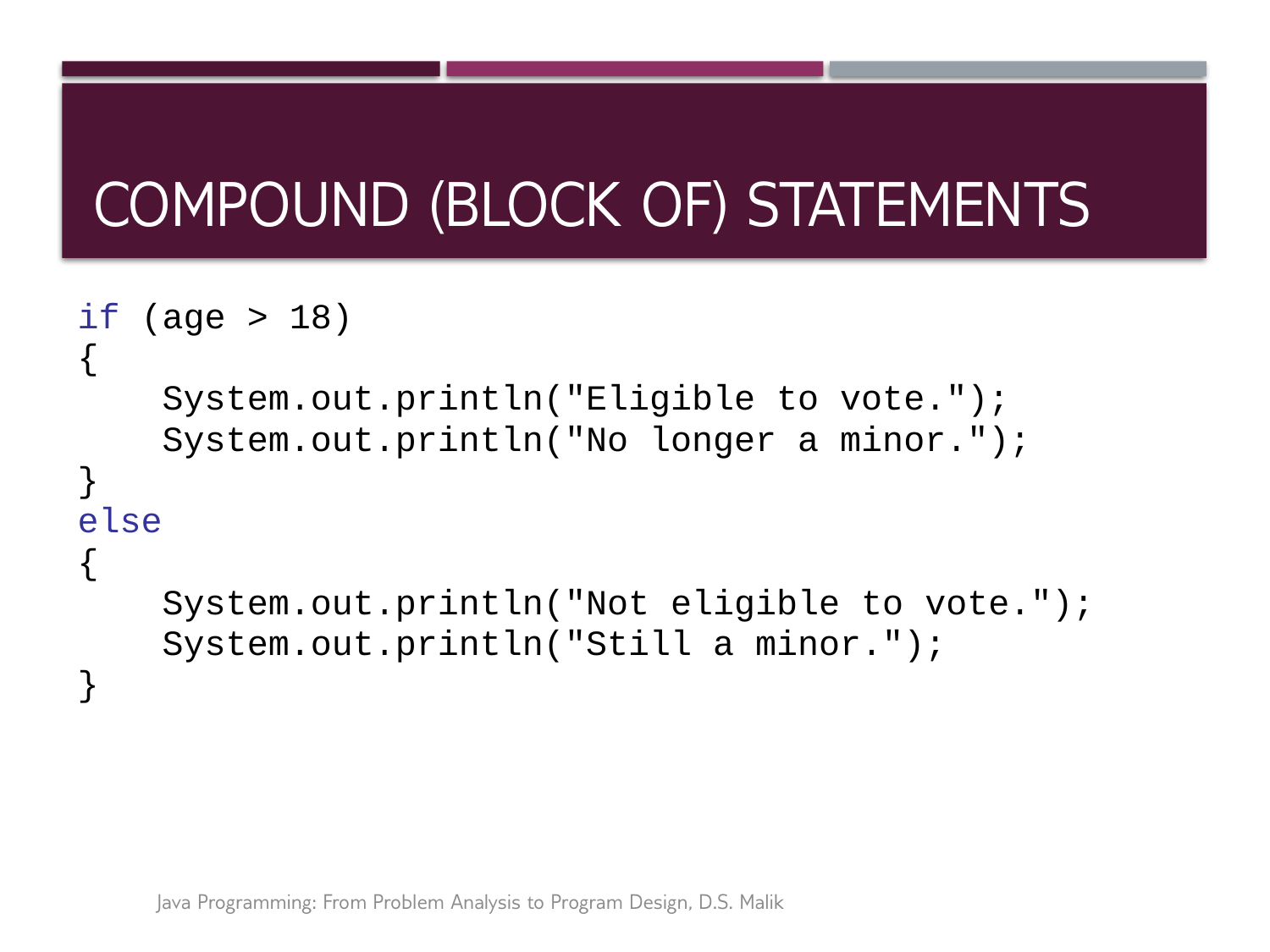

# Compound (Block of) Statements
if (age > 18)
{
    System.out.println("Eligible to vote.");
    System.out.println("No longer a minor.");
}
else
{
    System.out.println("Not eligible to vote.");
    System.out.println("Still a minor.");
}
Java Programming: From Problem Analysis to Program Design, D.S. Malik